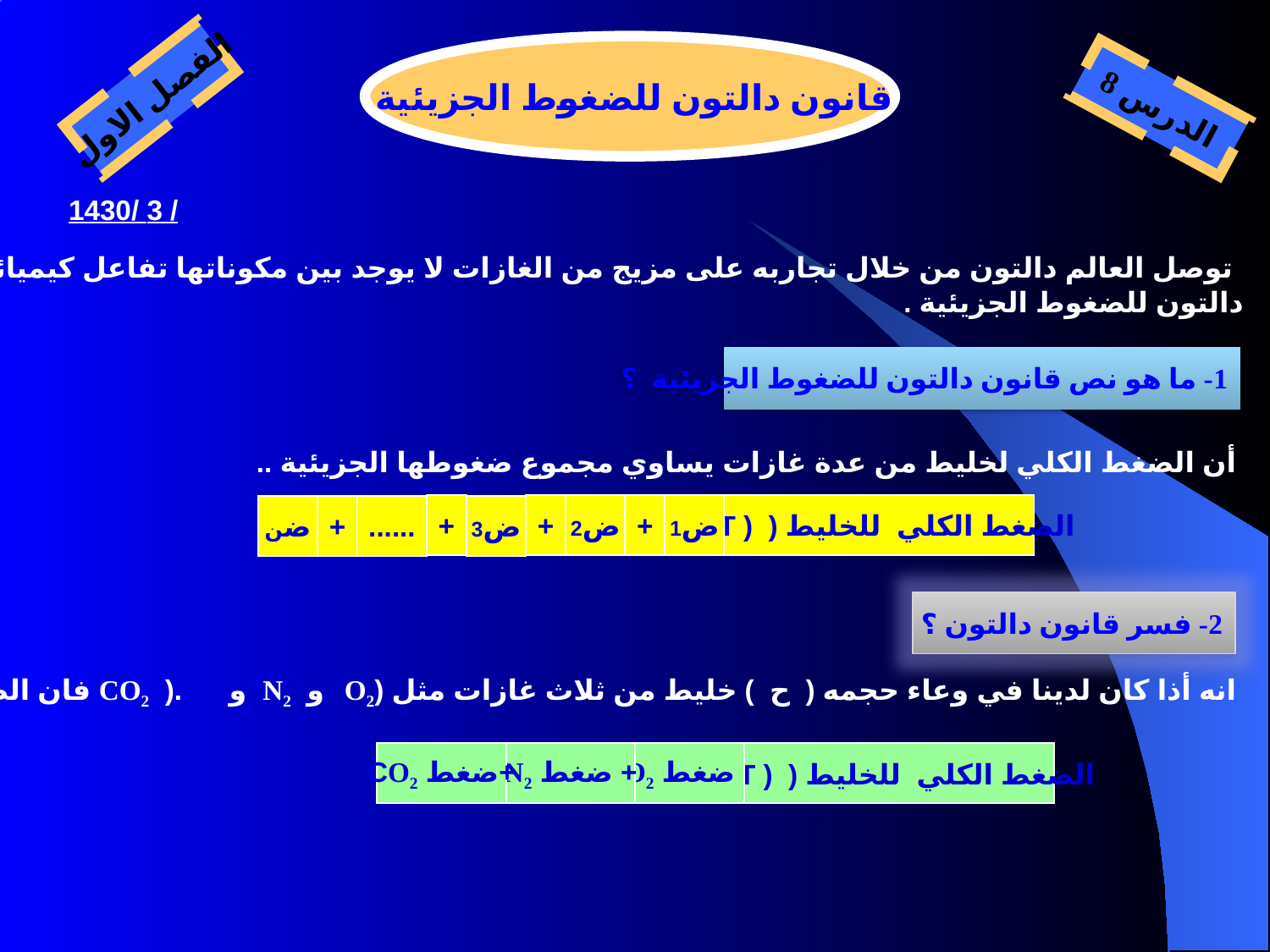

قانون دالتون للضغوط الجزيئية
الفصل الاول
الدرس 8
/ 3 /1430
 توصل العالم دالتون من خلال تجاربه على مزيج من الغازات لا يوجد بين مكوناتها تفاعل كيميائي الى ما يعرف بقانون
دالتون للضغوط الجزيئية .
1- ما هو نص قانون دالتون للضغوط الجزيئية  ؟
أن الضغط الكلي لخليط من عدة غازات يساوي مجموع ضغوطها الجزيئية ..
+
+
ض2
+
ض1
الضغط الكلي  للخليط (  ( PT=
ضن
+
......
ض3
2- فسر قانون دالتون ؟
انه أذا كان لدينا في وعاء حجمه (  ح  ) خليط من ثلاث غازات مثل (O2    و  N2    و      .(  CO2 فان الضغط الكلي للخليط -

+ضغط CO2
+ ضغط N2
ضغط O2
الضغط الكلي  للخليط (  ( PT=